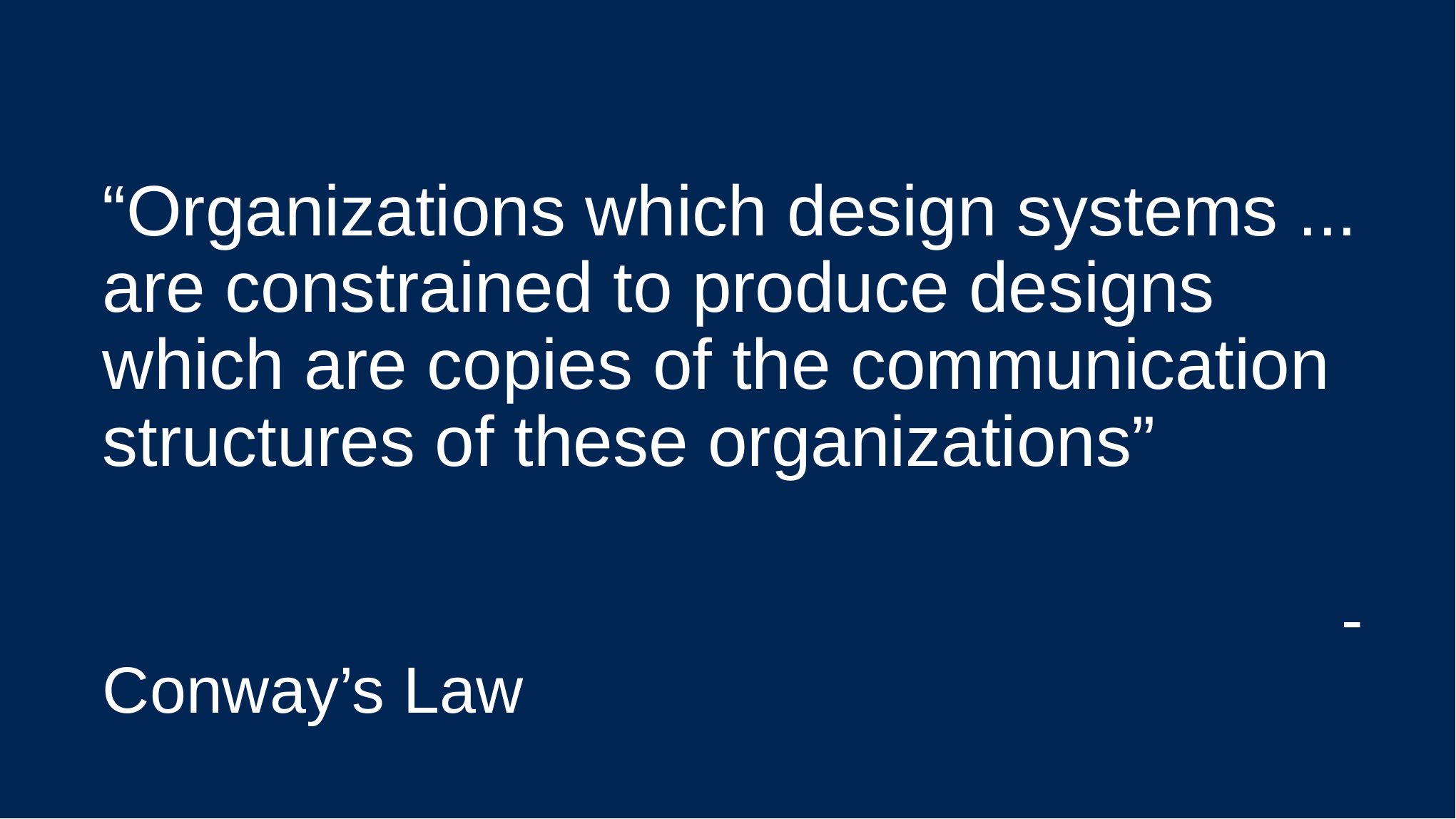

“Organizations which design systems ... are constrained to produce designs which are copies of the communication structures of these organizations”

							    			  - Conway’s Law